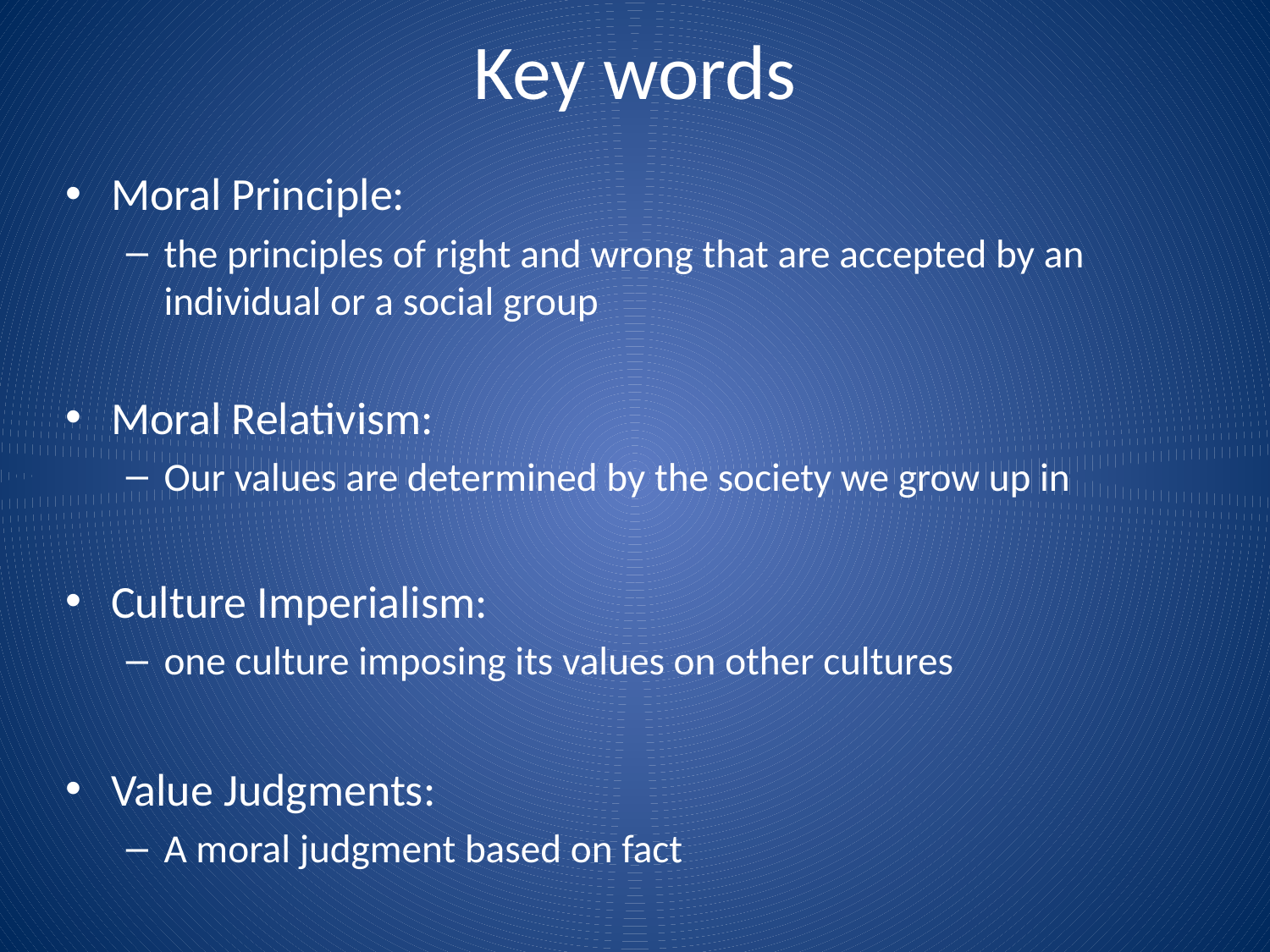

# Key words
Moral Principle:
the principles of right and wrong that are accepted by an individual or a social group

Moral Relativism:
Our values are determined by the society we grow up in

Culture Imperialism:
one culture imposing its values on other cultures

Value Judgments:
A moral judgment based on fact